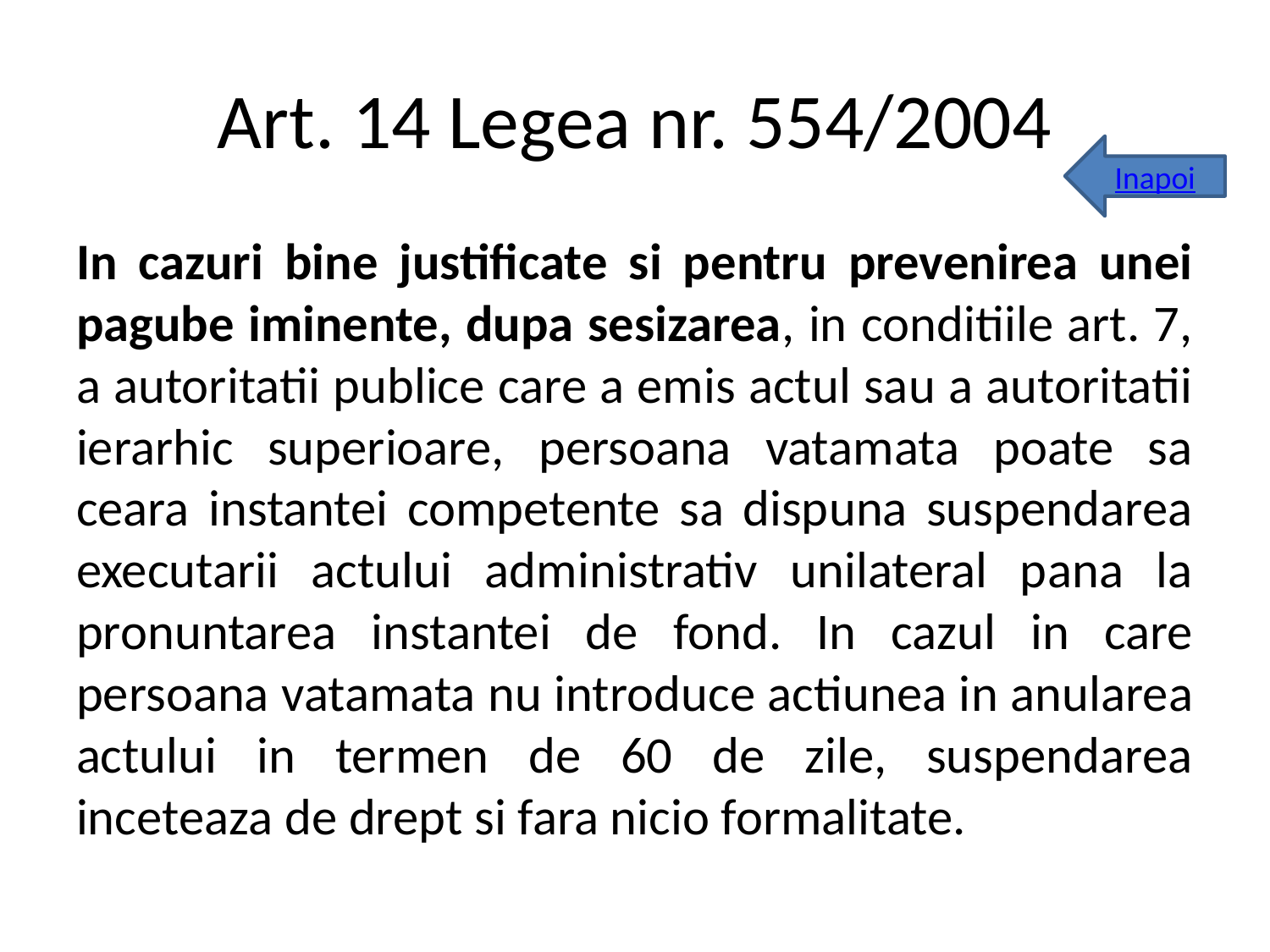

# Art. 14 Legea nr. 554/2004
Inapoi
In cazuri bine justificate si pentru prevenirea unei pagube iminente, dupa sesizarea, in conditiile art. 7, a autoritatii publice care a emis actul sau a autoritatii ierarhic superioare, persoana vatamata poate sa ceara instantei competente sa dispuna suspendarea executarii actului administrativ unilateral pana la pronuntarea instantei de fond. In cazul in care persoana vatamata nu introduce actiunea in anularea actului in termen de 60 de zile, suspendarea inceteaza de drept si fara nicio formalitate.